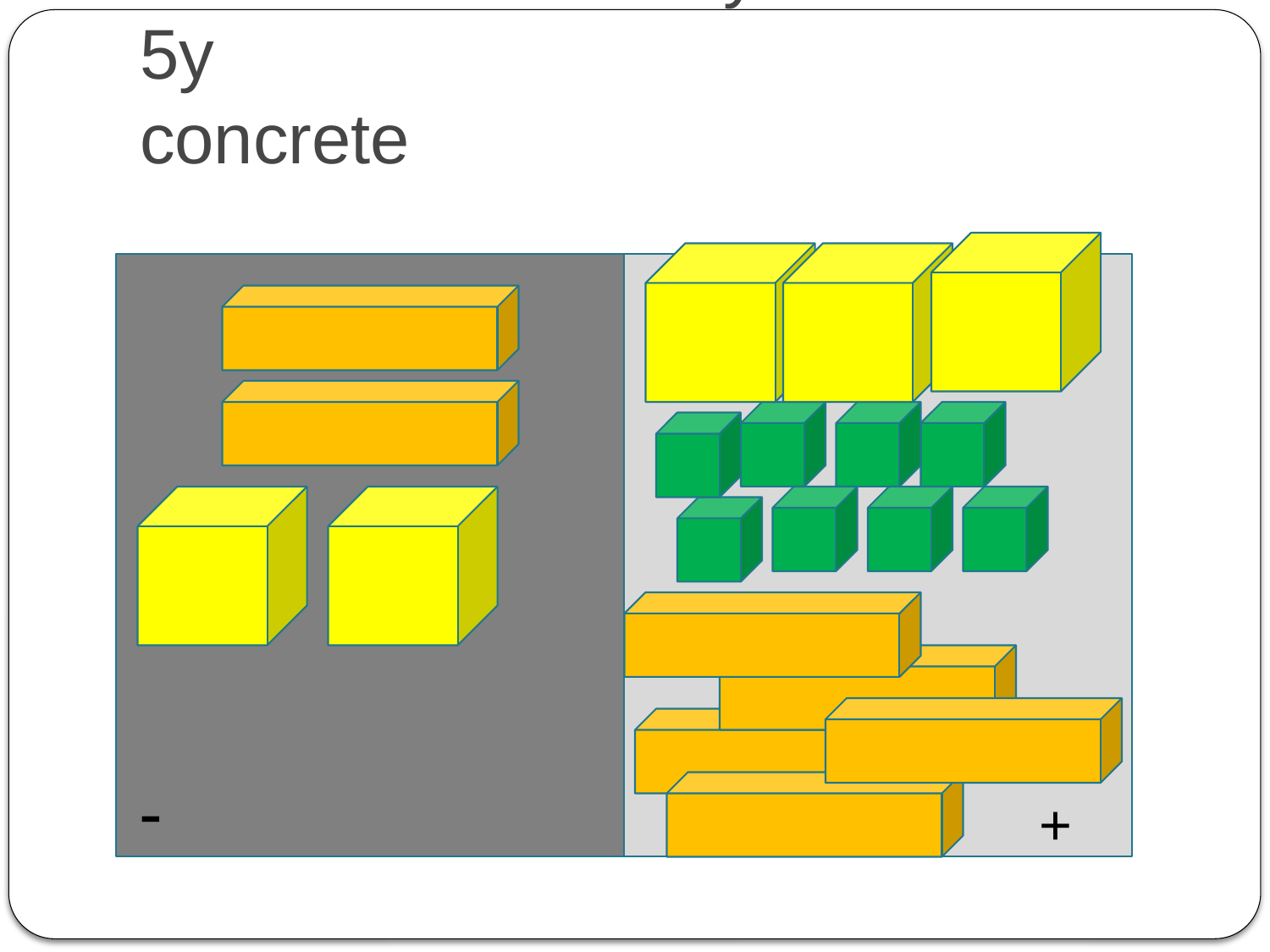

# Basic Mat:  3x2 – 2y + 8 – 2x2 + 5y concrete

-

+